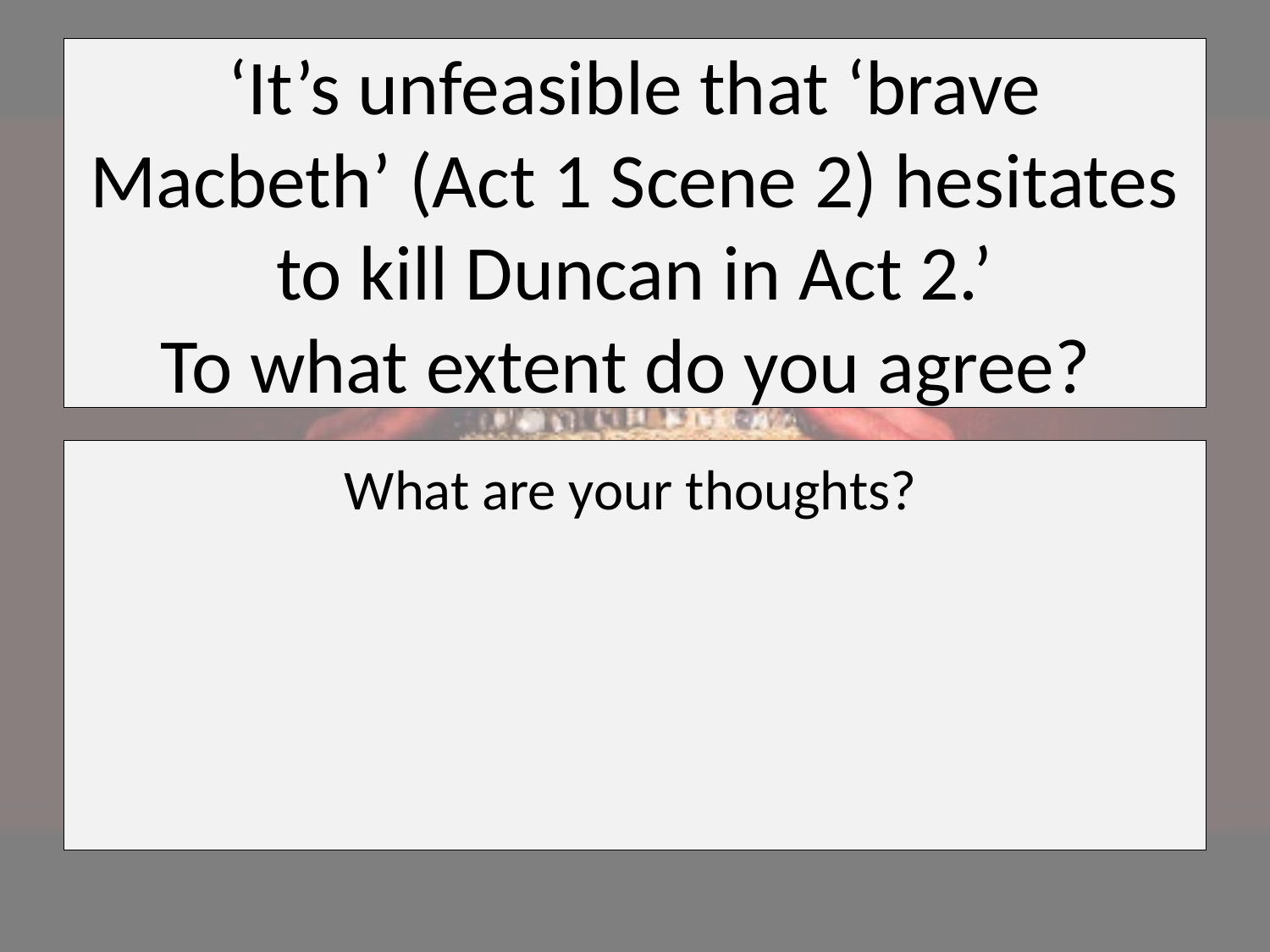

# ‘It’s unfeasible that ‘brave Macbeth’ (Act 1 Scene 2) hesitates to kill Duncan in Act 2.’ To what extent do you agree?
What are your thoughts?